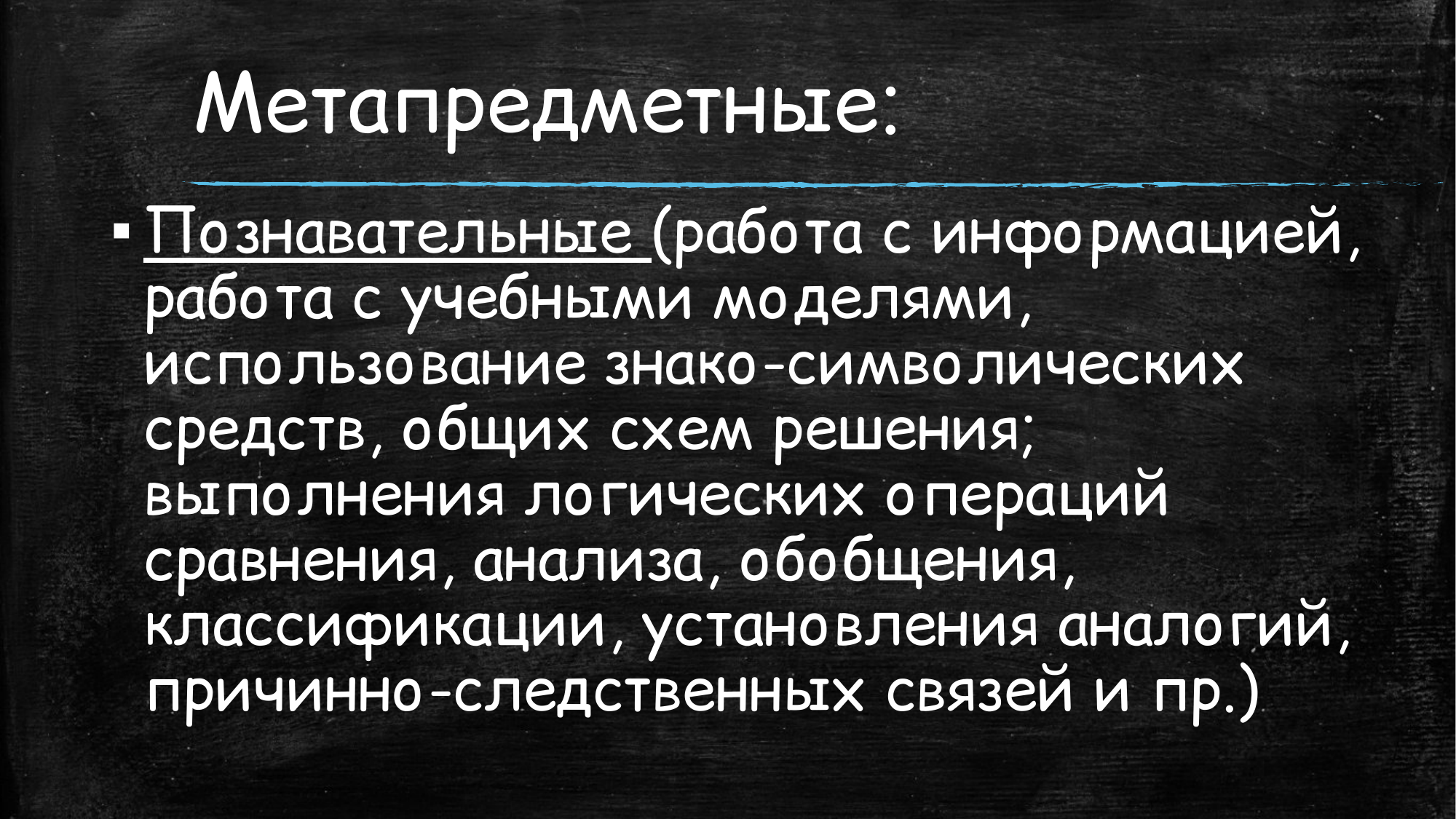

# Метапредметные:
Познавательные (работа с информацией, работа с учебными моделями, использование знако-символических средств, общих схем решения; выполнения логических операций сравнения, анализа, обобщения, классификации, установления аналогий, причинно-следственных связей и пр.)